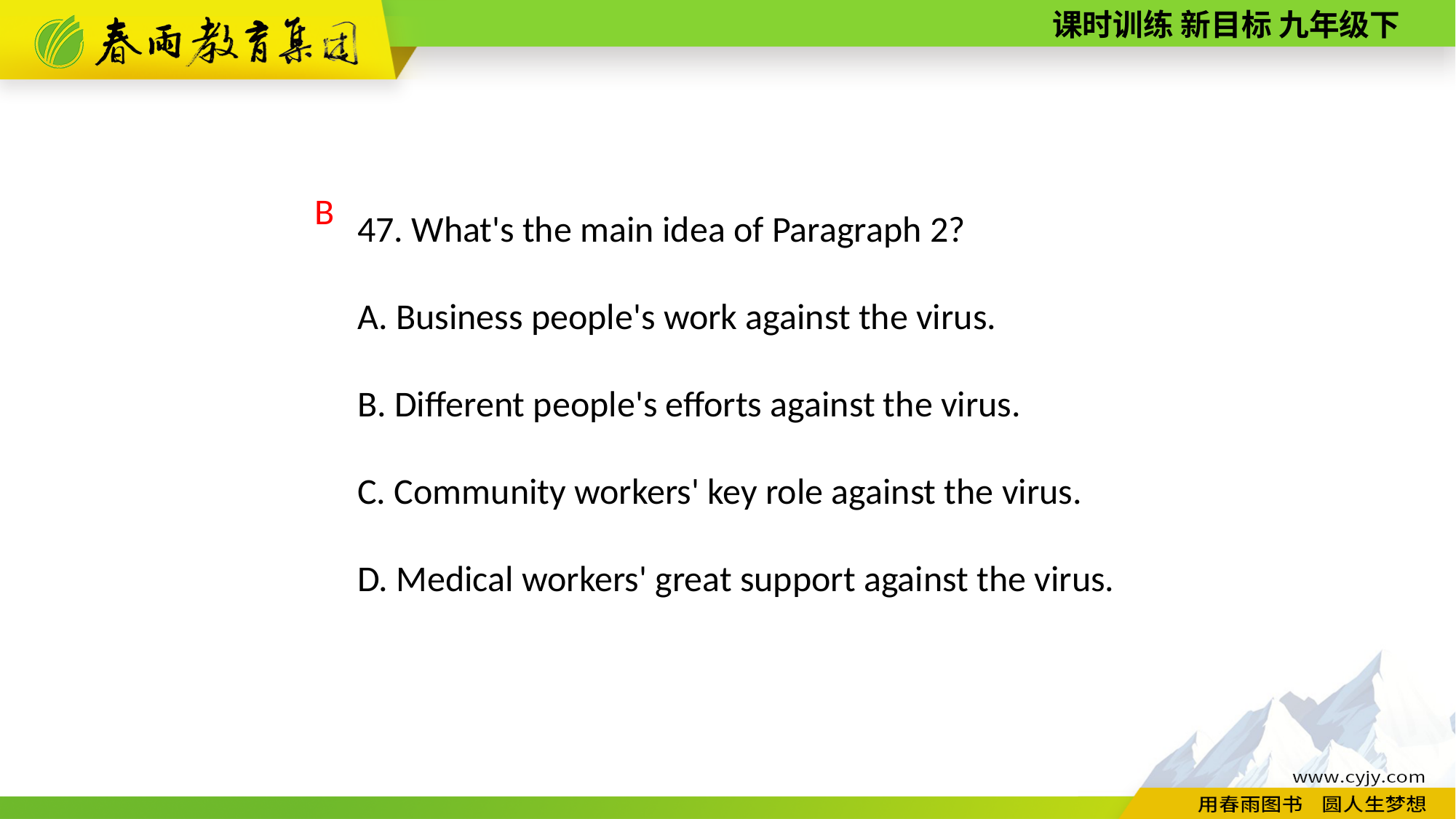

47. What's the main idea of Paragraph 2?
A. Business people's work against the virus.
B. Different people's efforts against the virus.
C. Community workers' key role against the virus.
D. Medical workers' great support against the virus.
B